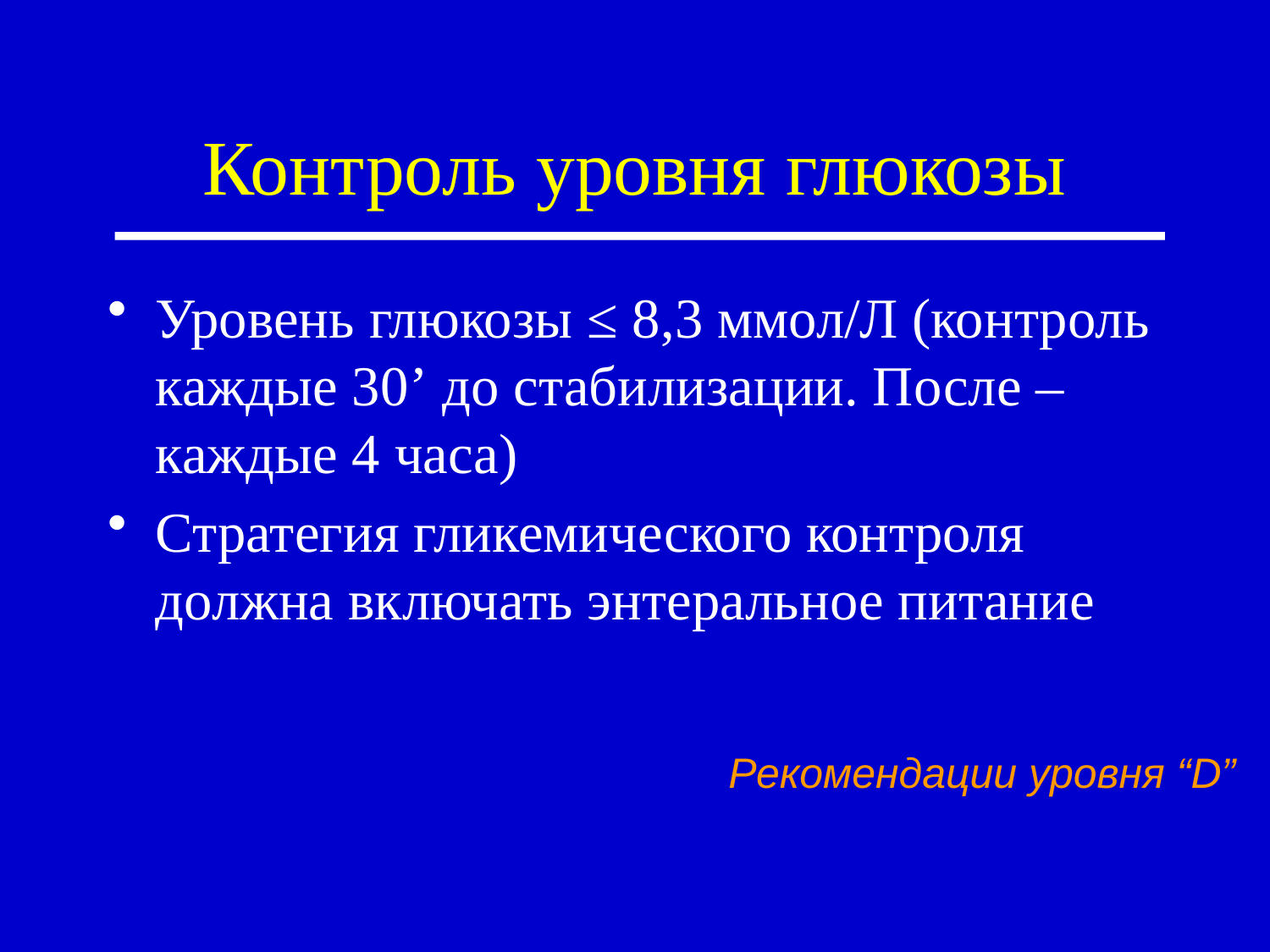

# Контроль уровня глюкозы

Уровень глюкозы ≤ 8,3 ммол/Л (контроль каждые 30’ до стабилизации. После – каждые 4 часа)
Стратегия гликемического контроля должна включать энтеральное питание
Рекомендации уровня “D”